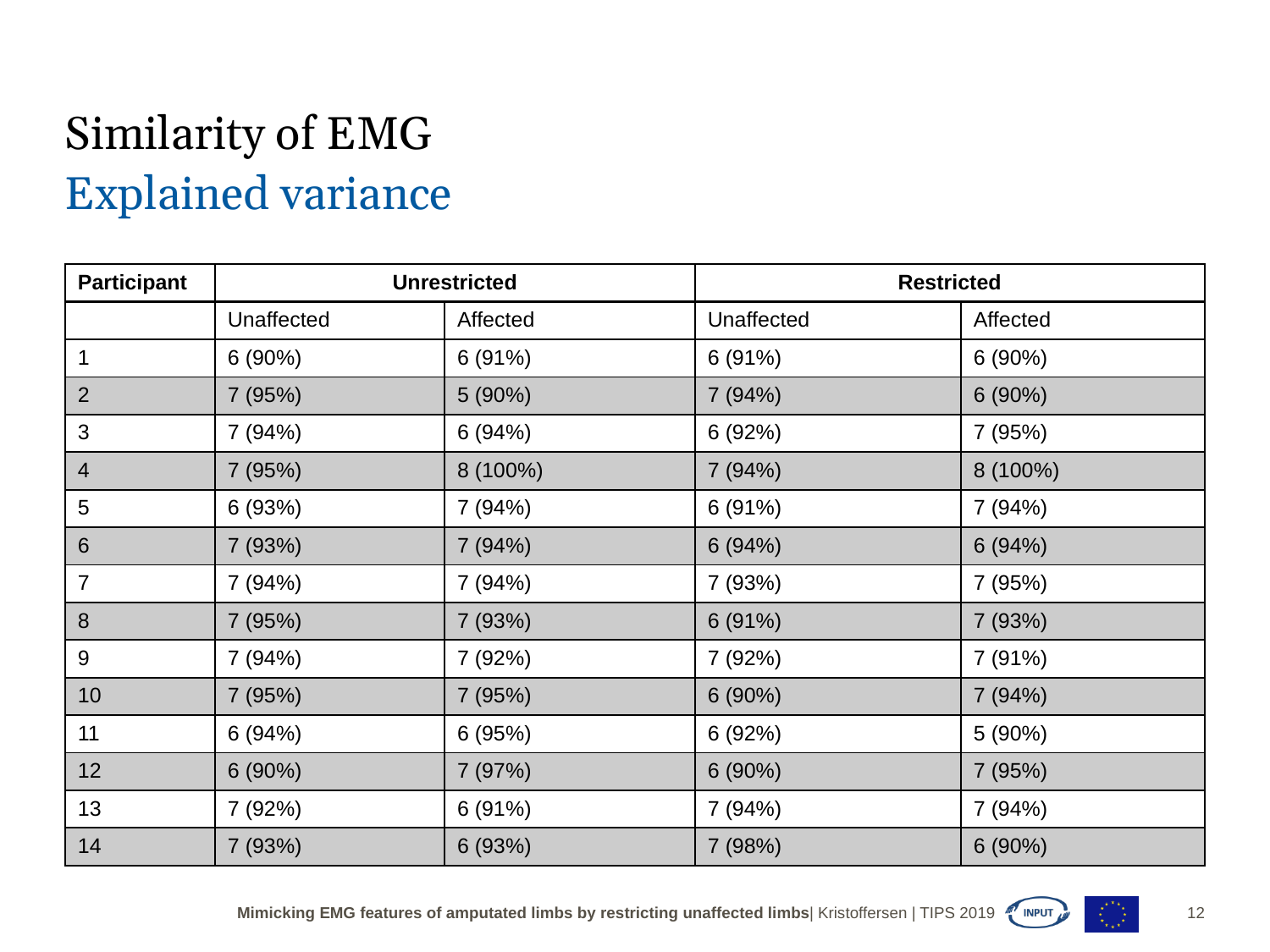

# Similarity of EMG
Explained variance
| Participant | Unrestricted |  | Restricted |  |
| --- | --- | --- | --- | --- |
|  | Unaffected | Affected | Unaffected | Affected |
| 1 | 6 (90%) | 6 (91%) | 6 (91%) | 6 (90%) |
| 2 | 7 (95%) | 5 (90%) | 7 (94%) | 6 (90%) |
| 3 | 7 (94%) | 6 (94%) | 6 (92%) | 7 (95%) |
| 4 | 7 (95%) | 8 (100%) | 7 (94%) | 8 (100%) |
| 5 | 6 (93%) | 7 (94%) | 6 (91%) | 7 (94%) |
| 6 | 7 (93%) | 7 (94%) | 6 (94%) | 6 (94%) |
| 7 | 7 (94%) | 7 (94%) | 7 (93%) | 7 (95%) |
| 8 | 7 (95%) | 7 (93%) | 6 (91%) | 7 (93%) |
| 9 | 7 (94%) | 7 (92%) | 7 (92%) | 7 (91%) |
| 10 | 7 (95%) | 7 (95%) | 6 (90%) | 7 (94%) |
| 11 | 6 (94%) | 6 (95%) | 6 (92%) | 5 (90%) |
| 12 | 6 (90%) | 7 (97%) | 6 (90%) | 7 (95%) |
| 13 | 7 (92%) | 6 (91%) | 7 (94%) | 7 (94%) |
| 14 | 7 (93%) | 6 (93%) | 7 (98%) | 6 (90%) |
Mimicking EMG features of amputated limbs by restricting unaffected limbs| Kristoffersen | TIPS 2019
12